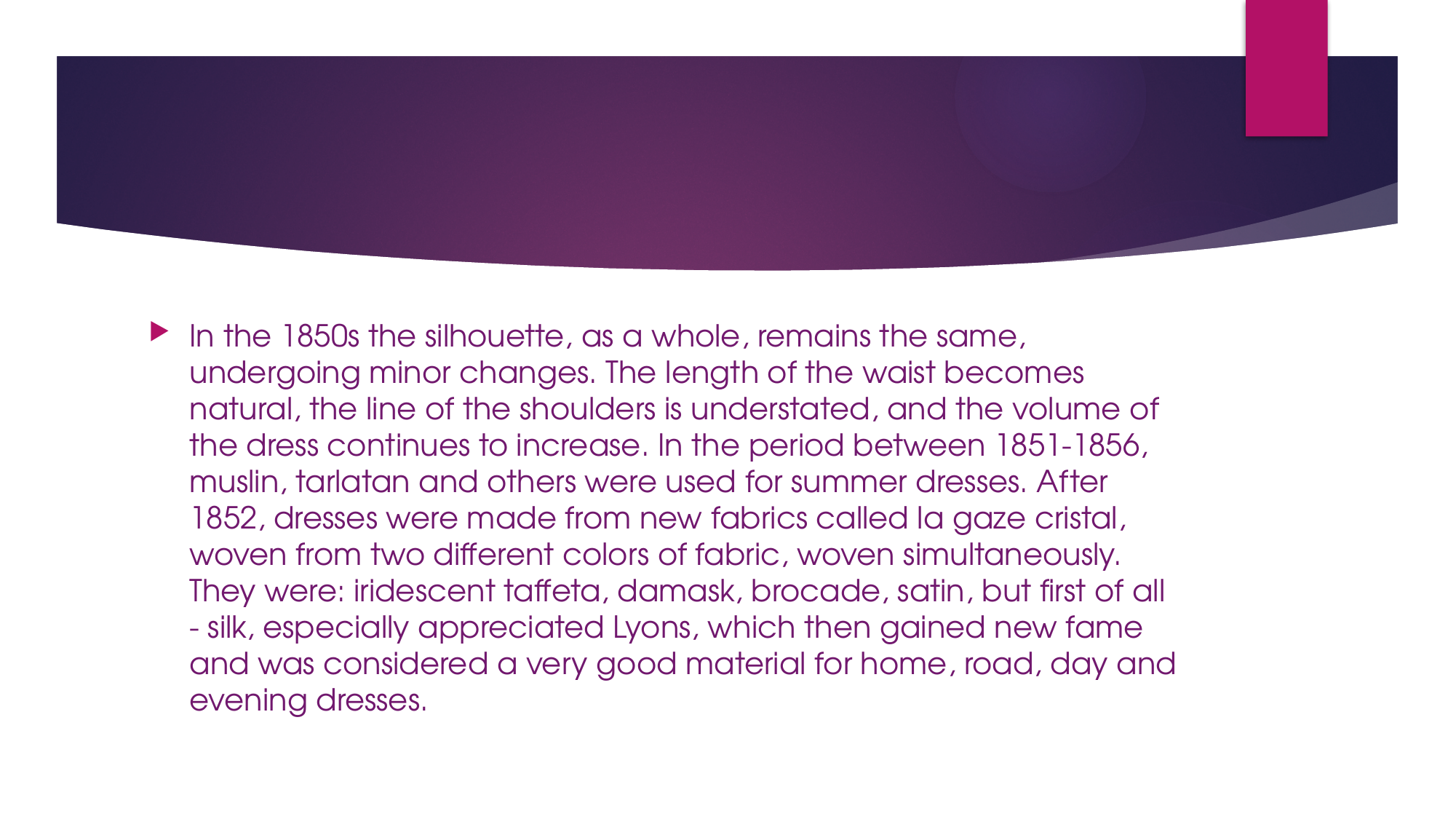

In the 1850s the silhouette, as a whole, remains the same, undergoing minor changes. The length of the waist becomes natural, the line of the shoulders is understated, and the volume of the dress continues to increase. In the period between 1851-1856, muslin, tarlatan and others were used for summer dresses. After 1852, dresses were made from new fabrics called la gaze cristal, woven from two different colors of fabric, woven simultaneously. They were: iridescent taffeta, damask, brocade, satin, but first of all - silk, especially appreciated Lyons, which then gained new fame and was considered a very good material for home, road, day and evening dresses.